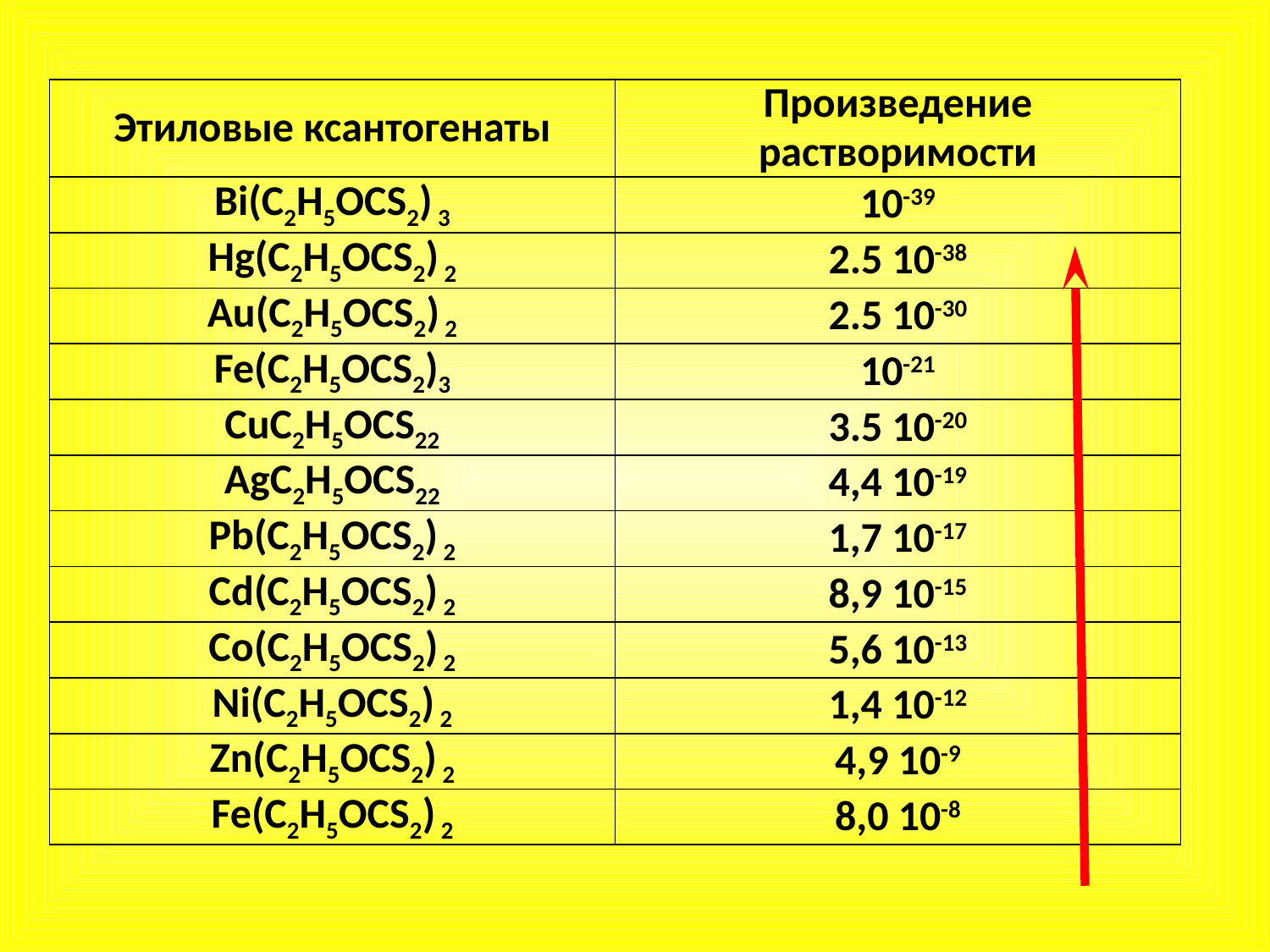

| Этиловые ксантогенаты | Произведение растворимости |
| --- | --- |
| Bi(C2H5OCS2) 3 | 10-39 |
| Hg(C2H5OCS2) 2 | 2.5 10-38 |
| Au(C2H5OCS2) 2 | 2.5 10-30 |
| Fe(C2H5OCS2)3 | 10-21 |
| CuC2H5OCS22 | 3.5 10-20 |
| AgC2H5OCS22 | 4,4 10-19 |
| Pb(C2H5OCS2) 2 | 1,7 10-17 |
| Cd(C2H5OCS2) 2 | 8,9 10-15 |
| Co(C2H5OCS2) 2 | 5,6 10-13 |
| Ni(C2H5OCS2) 2 | 1,4 10-12 |
| Zn(C2H5OCS2) 2 | 4,9 10-9 |
| Fe(C2H5OCS2) 2 | 8,0 10-8 |